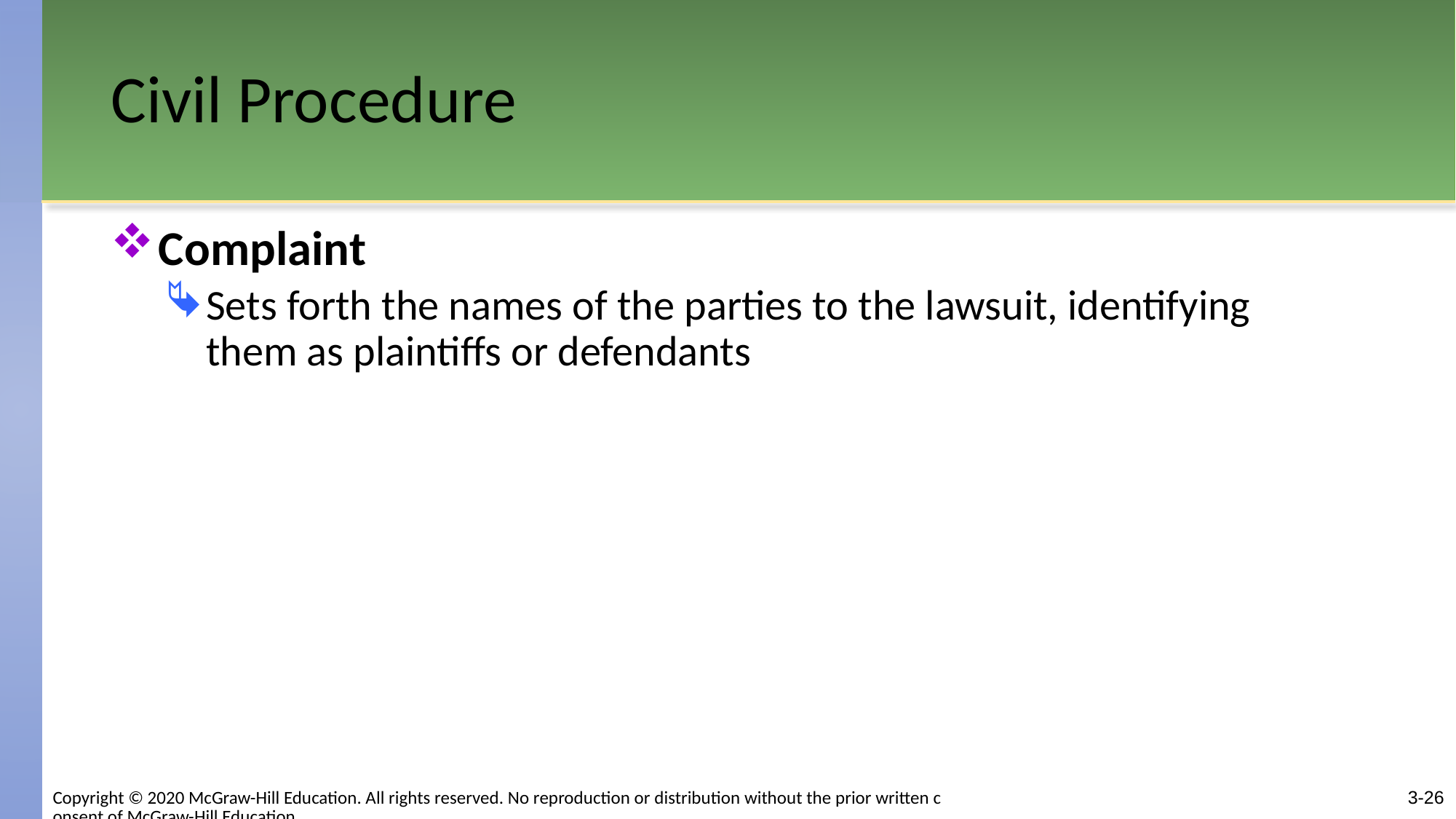

# Civil Procedure
Complaint
Sets forth the names of the parties to the lawsuit, identifying them as plaintiffs or defendants
3-26
Copyright © 2020 McGraw-Hill Education. All rights reserved. No reproduction or distribution without the prior written consent of McGraw-Hill Education.